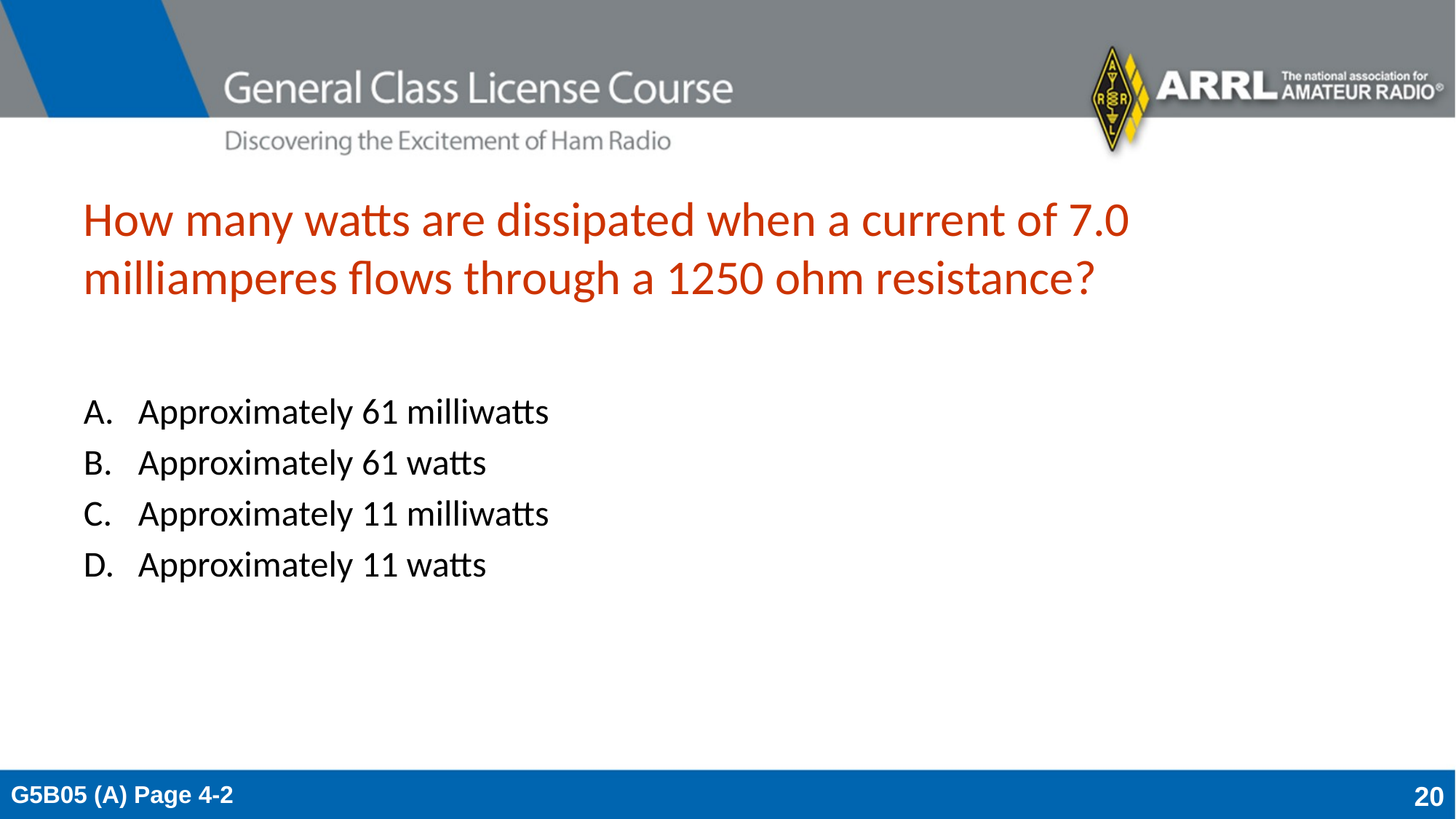

# How many watts are dissipated when a current of 7.0 milliamperes flows through a 1250 ohm resistance?
Approximately 61 milliwatts
Approximately 61 watts
Approximately 11 milliwatts
Approximately 11 watts
G5B05 (A) Page 4-2
20